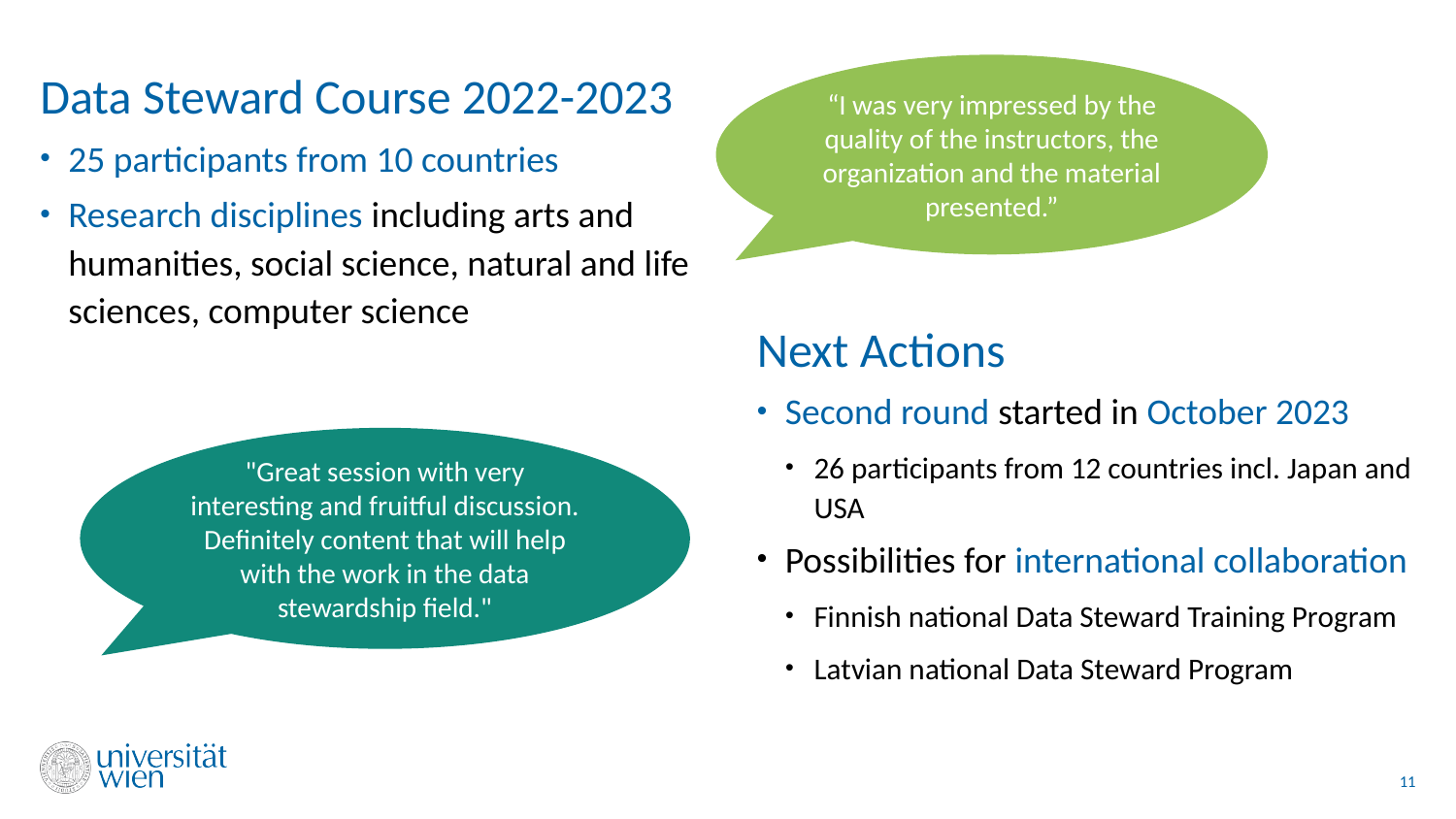

“I was very impressed by the quality of the instructors, the organization and the material presented.”
Data Steward Course 2022-2023
25 participants from 10 countries
Research disciplines including arts and humanities, social science, natural and life sciences, computer science
Next Actions
Second round started in October 2023
26 participants from 12 countries incl. Japan and USA
Possibilities for international collaboration
Finnish national Data Steward Training Program
Latvian national Data Steward Program

"Great session with very interesting and fruitful discussion. Definitely content that will help with the work in the data stewardship field."
11